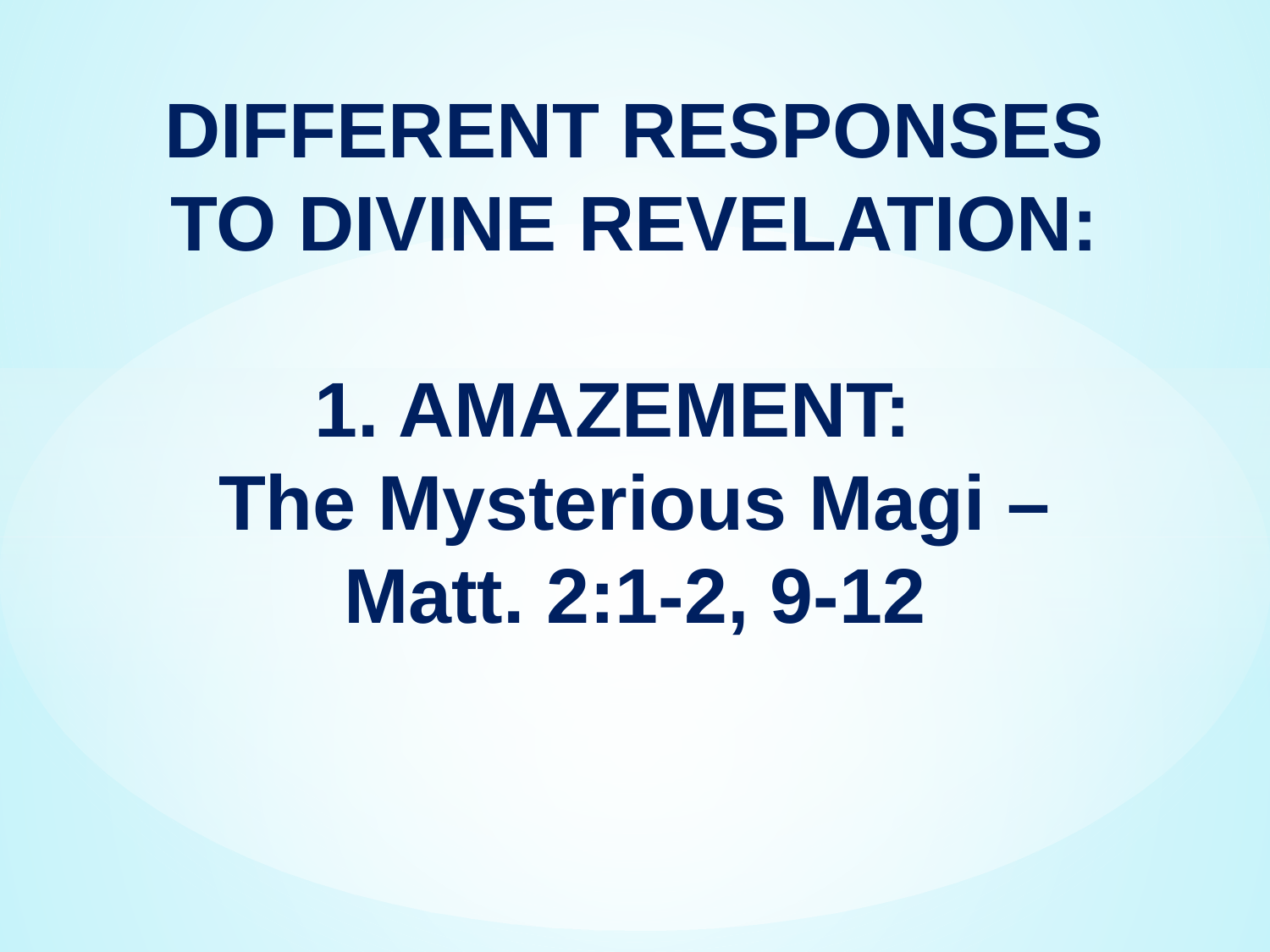

DIFFERENT RESPONSES TO DIVINE REVELATION:

1. AMAZEMENT:
The Mysterious Magi – Matt. 2:1-2, 9-12